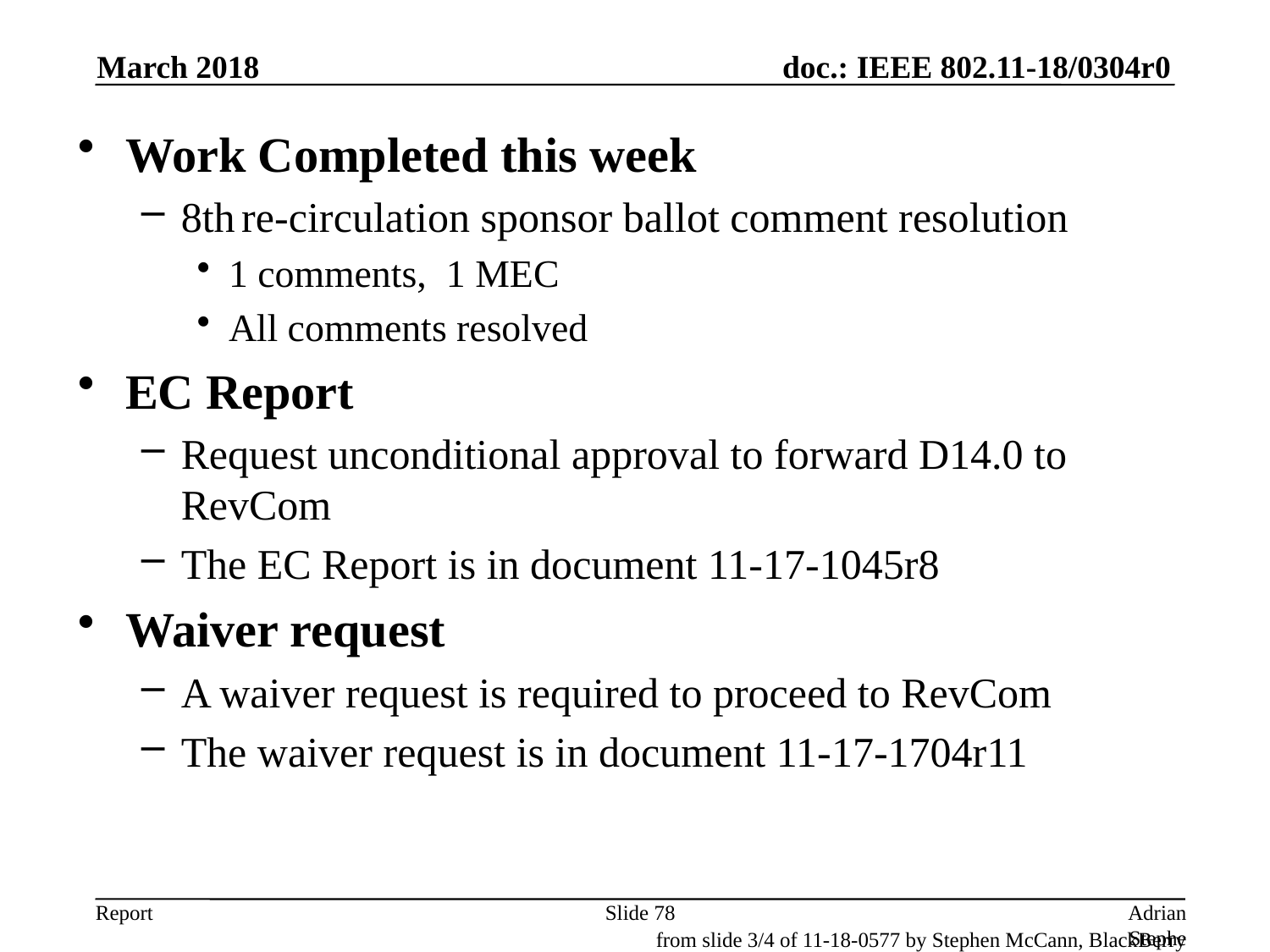

March 2018
Work Completed this week
8th re-circulation sponsor ballot comment resolution
1 comments,  1 MEC
All comments resolved
EC Report
Request unconditional approval to forward D14.0 to RevCom
The EC Report is in document 11-17-1045r8
Waiver request
A waiver request is required to proceed to RevCom
The waiver request is in document 11-17-1704r11
Slide 78
Adrian Stephens, Intel Corporation
from slide 3/4 of 11-18-0577 by Stephen McCann, BlackBerry